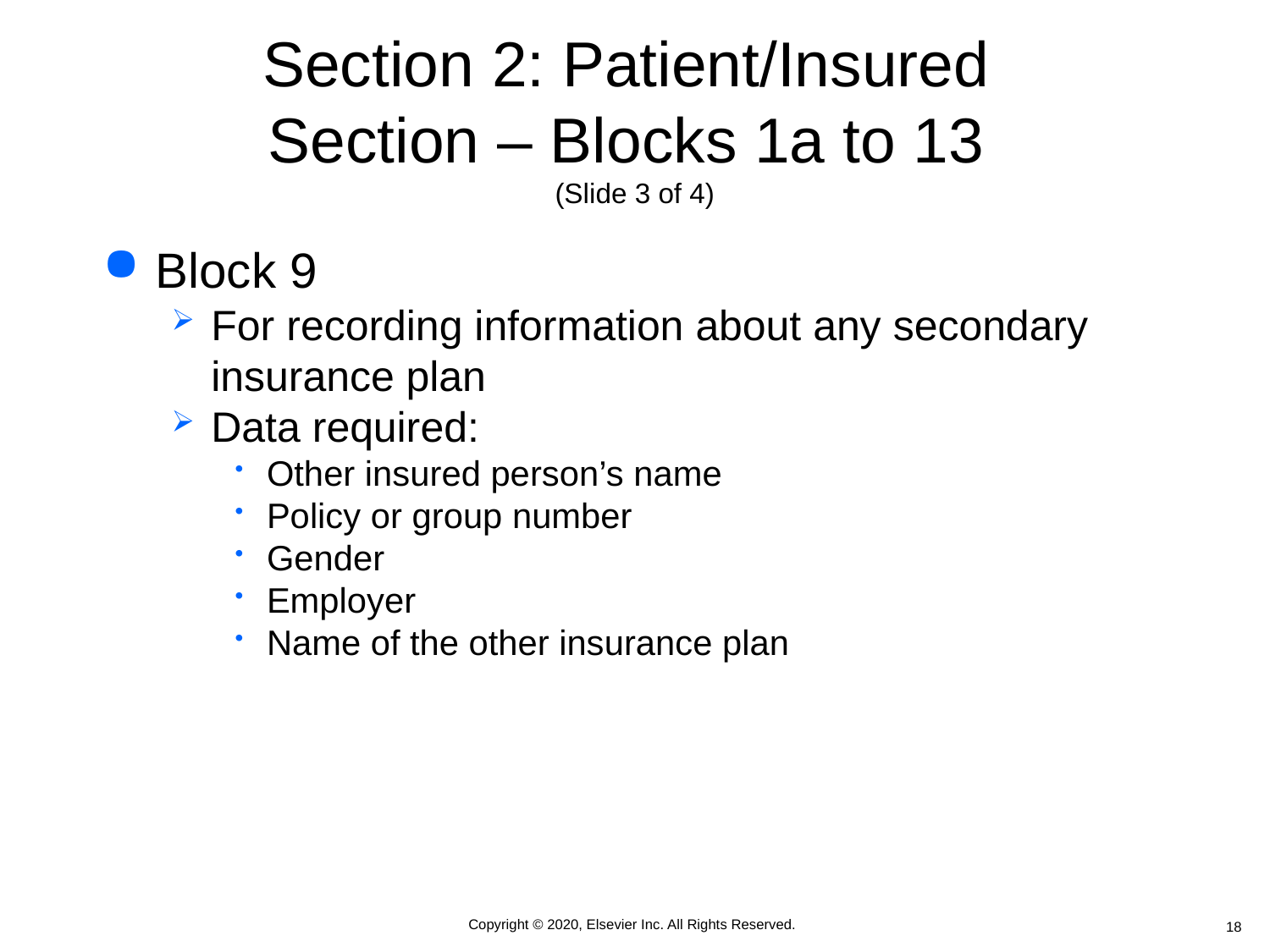

# Section 2: Patient/Insured Section – Blocks 1a to 13 (Slide 3 of 4)
Block 9
For recording information about any secondary insurance plan
Data required:
Other insured person’s name
Policy or group number
Gender
Employer
Name of the other insurance plan